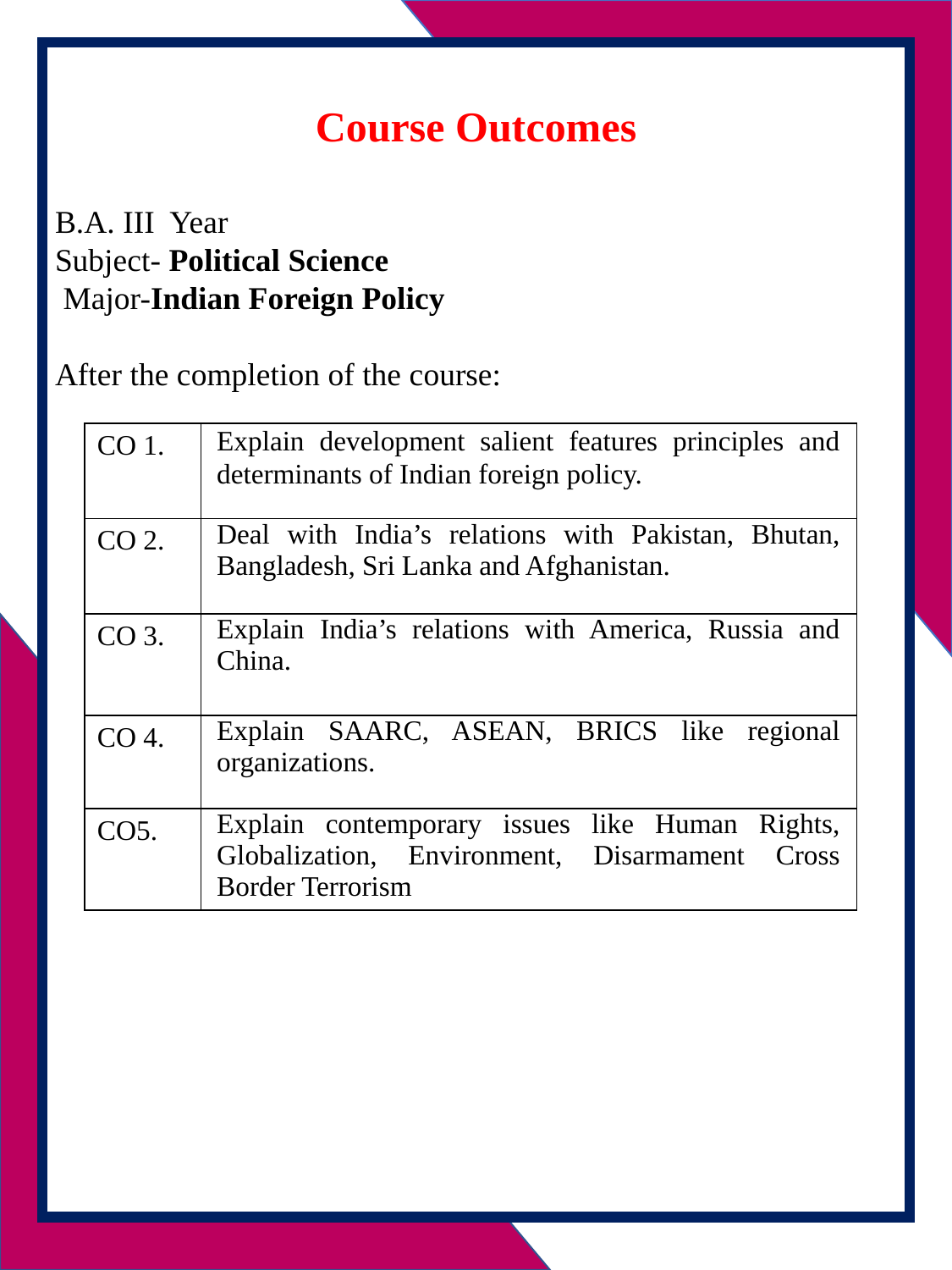

Course Outcomes

B.A. III  Year
Subject- Political Science
 Major-Indian Foreign Policy

After the completion of the course:

| CO 1. | Explain development salient features principles and determinants of Indian foreign policy. |
| --- | --- |
| CO 2. | Deal with India’s relations with Pakistan, Bhutan, Bangladesh, Sri Lanka and Afghanistan. |
| CO 3. | Explain India’s relations with America, Russia and China. |
| CO 4. | Explain SAARC, ASEAN, BRICS like regional organizations. |
| CO5. | Explain contemporary issues like Human Rights, Globalization, Environment, Disarmament Cross Border Terrorism |